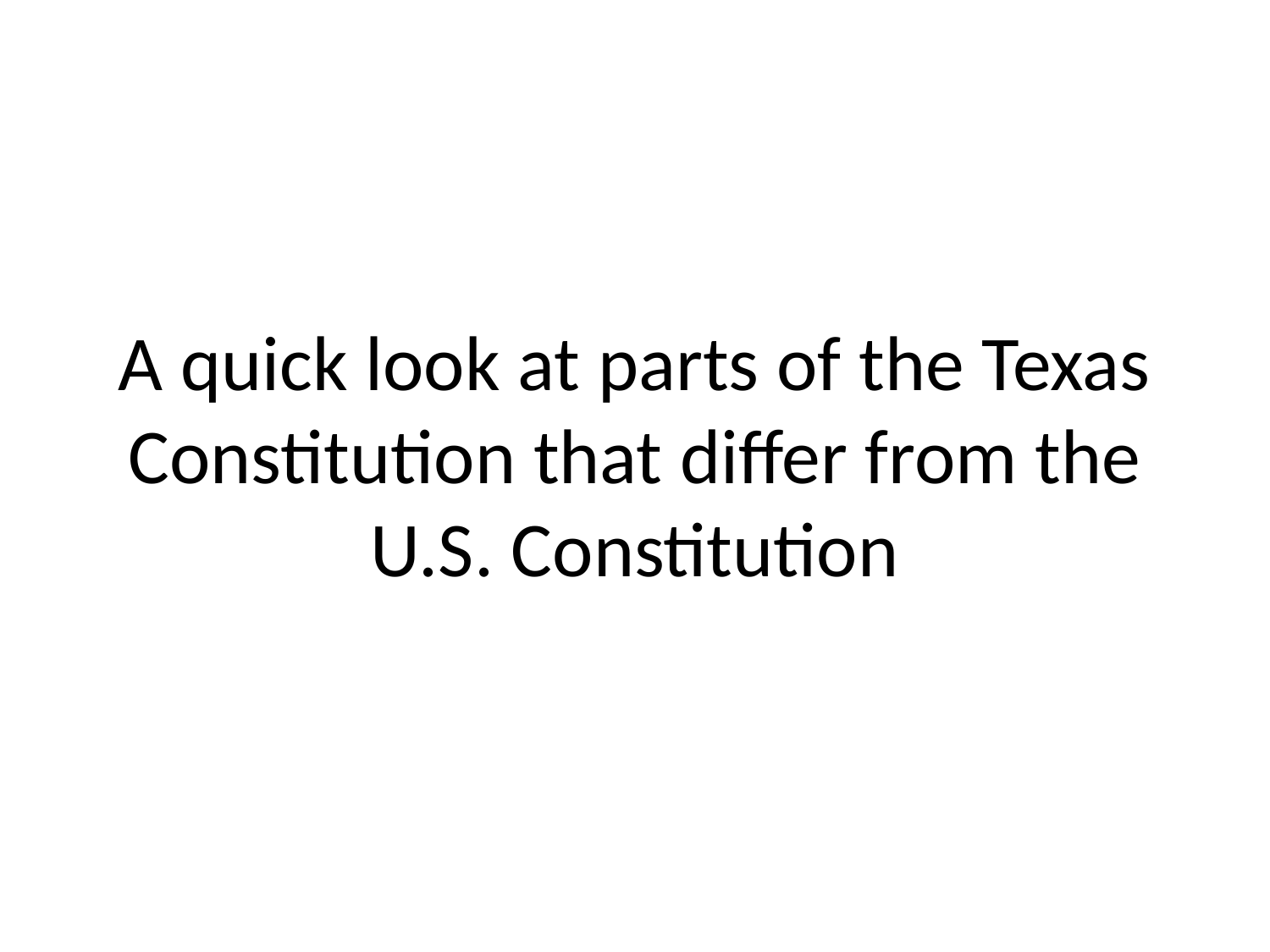

# A quick look at parts of the Texas Constitution that differ from the U.S. Constitution